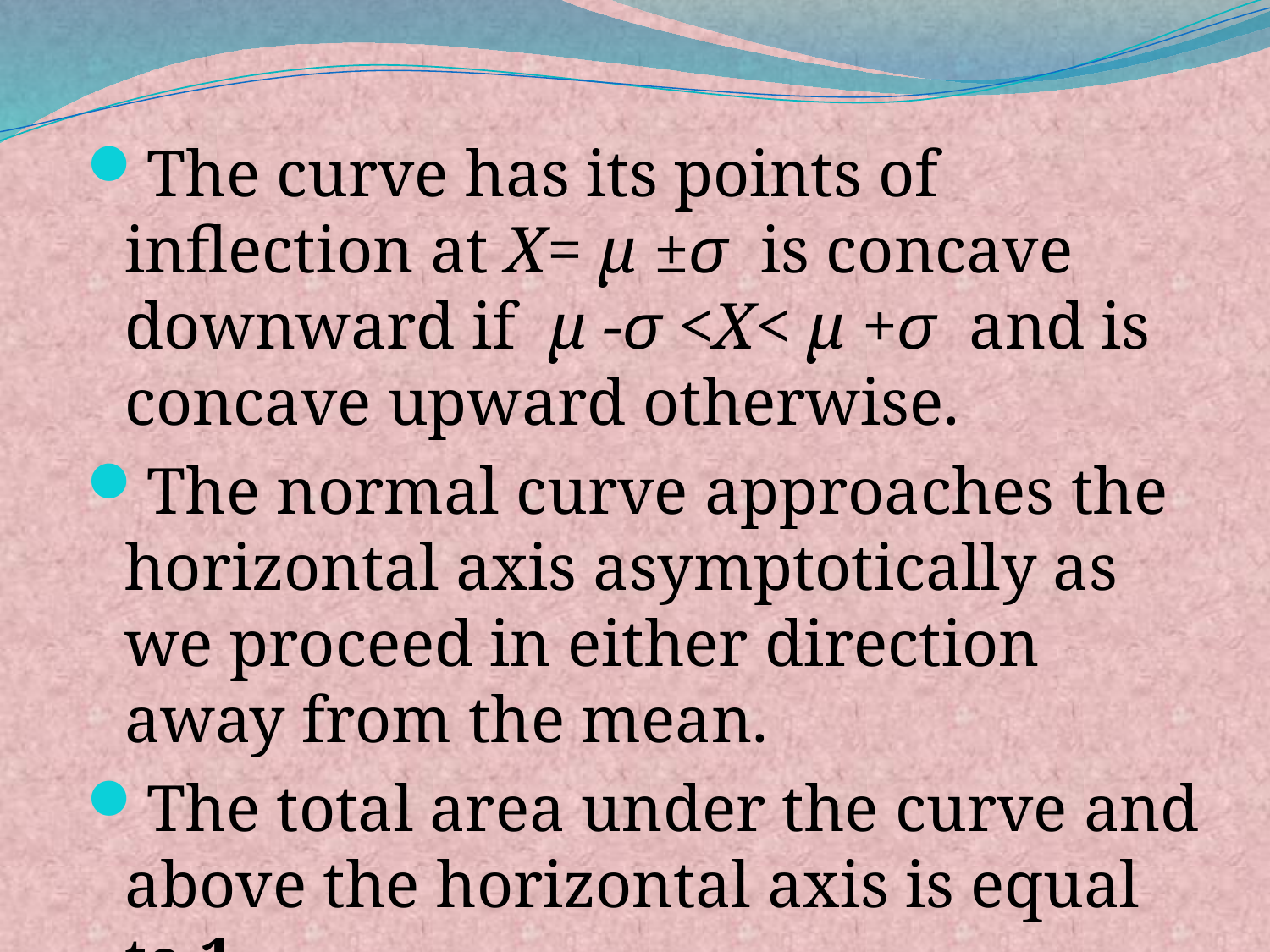

The curve has its points of inflection at X= µ ±σ  is concave downward if  µ -σ <X< µ +σ  and is concave upward otherwise.
The normal curve approaches the horizontal axis asymptotically as we proceed in either direction away from the mean.
The total area under the curve and above the horizontal axis is equal to 1.